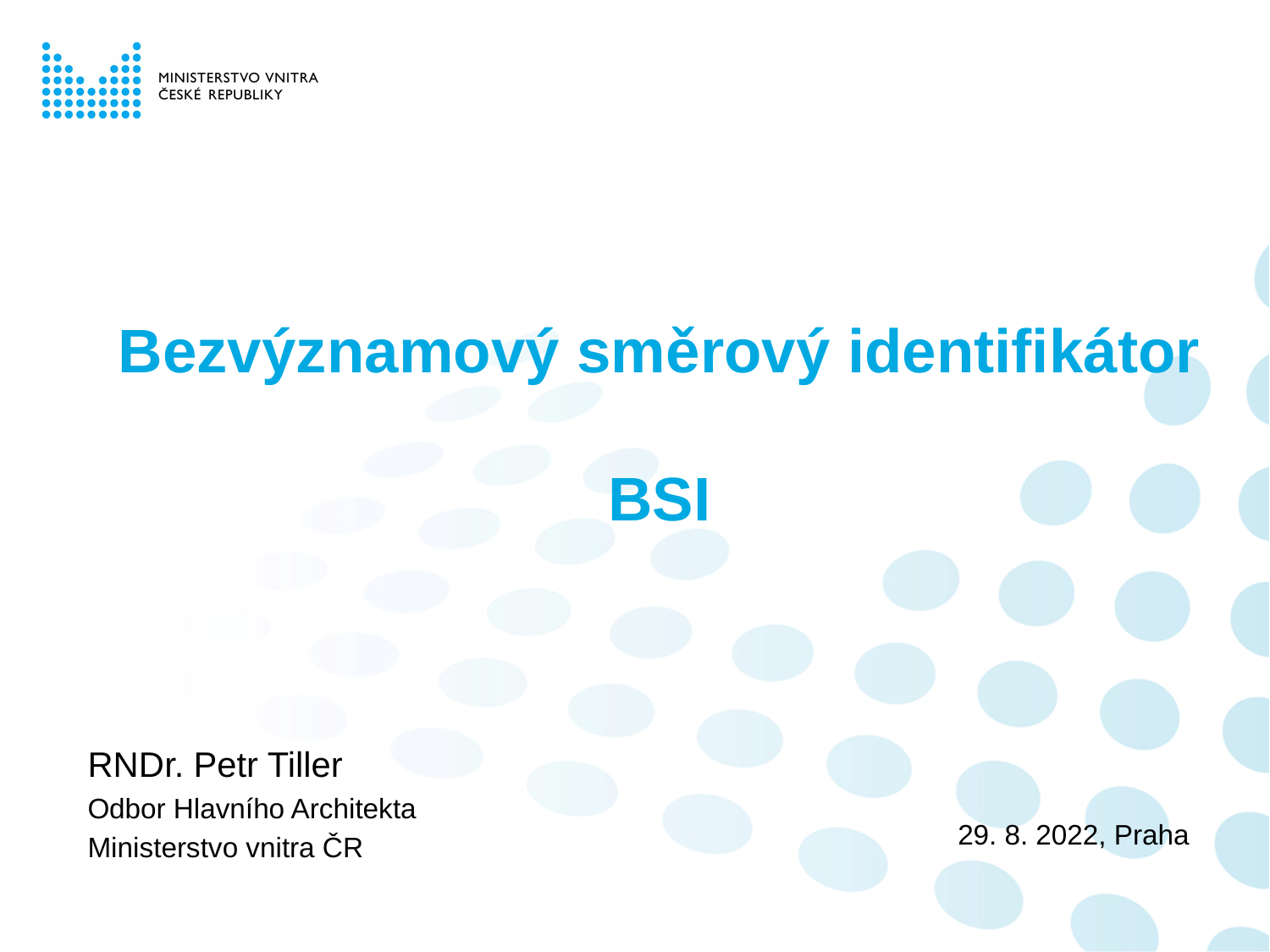

# Bezvýznamový směrový identifikátor BSI
RNDr. Petr Tiller
Odbor Hlavního Architekta
Ministerstvo vnitra ČR
29. 8. 2022, Praha